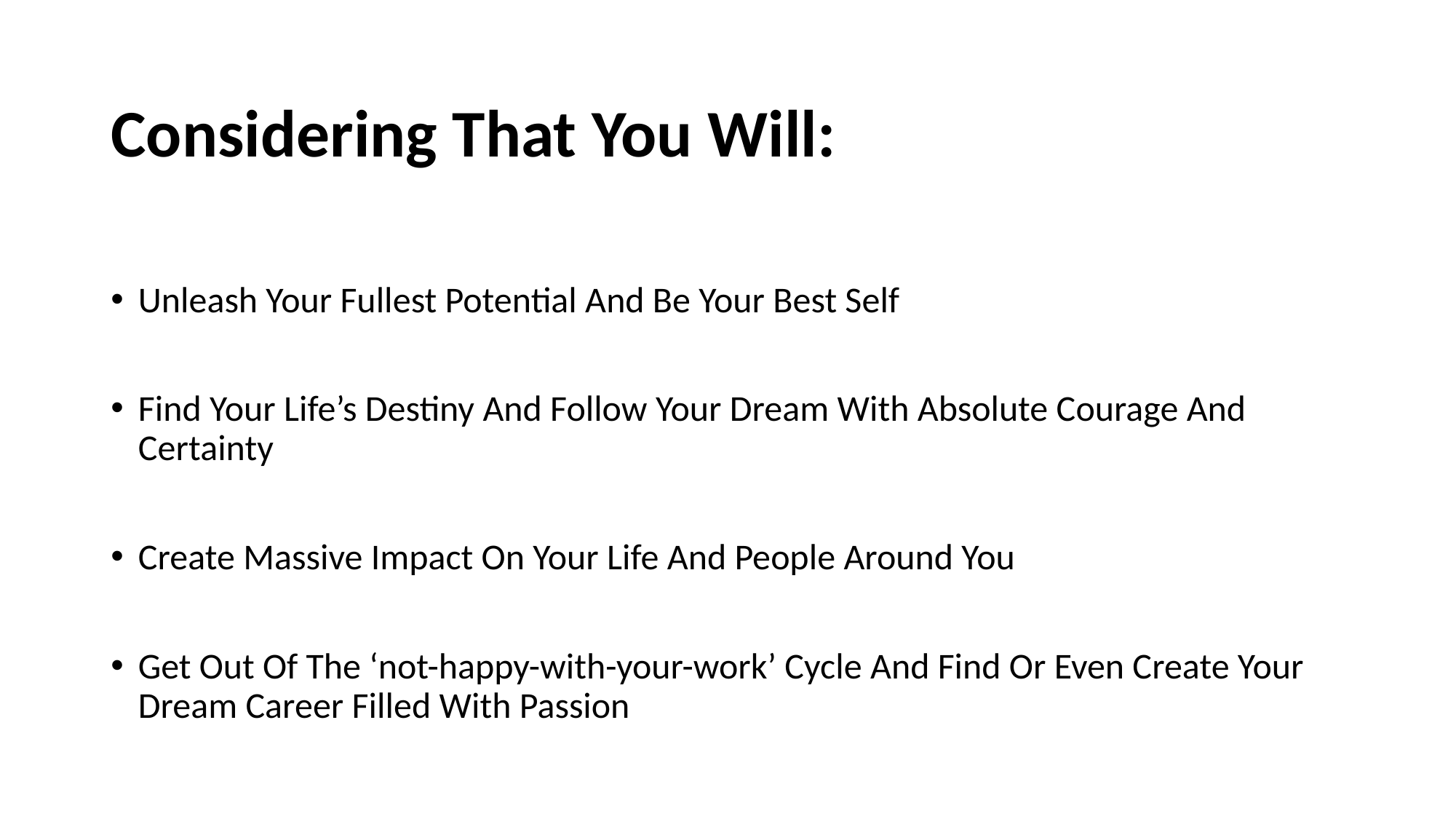

# Considering That You Will:
Unleash Your Fullest Potential And Be Your Best Self

Find Your Life’s Destiny And Follow Your Dream With Absolute Courage And Certainty

Create Massive Impact On Your Life And People Around You

Get Out Of The ‘not-happy-with-your-work’ Cycle And Find Or Even Create Your Dream Career Filled With Passion